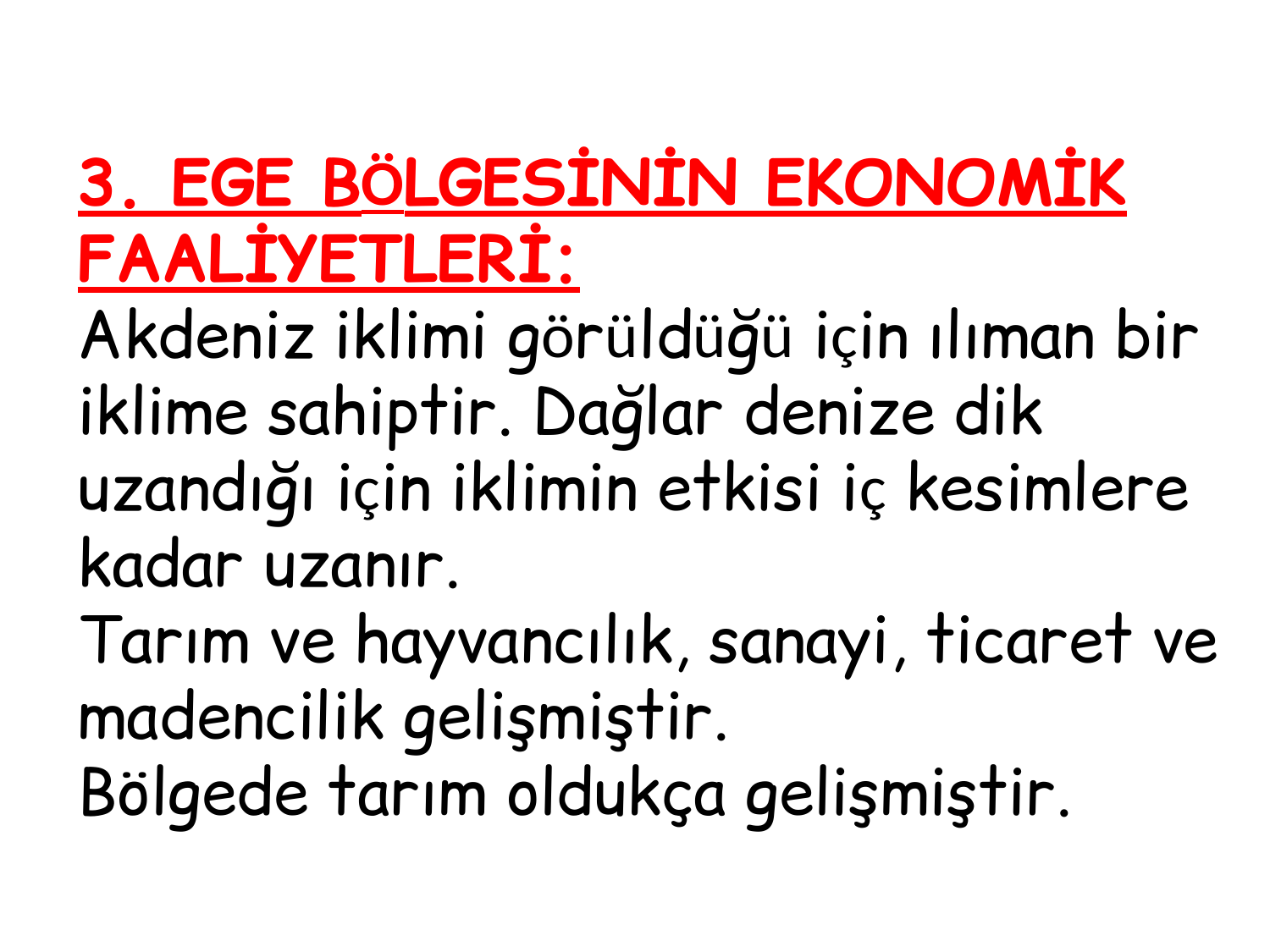

3. EGE BÖLGESİNİN EKONOMİK FAALİYETLERİ:
Akdeniz iklimi görüldüğü için ılıman bir iklime sahiptir. Dağlar denize dik uzandığı için iklimin etkisi iç kesimlere kadar uzanır.
Tarım ve hayvancılık, sanayi, ticaret ve madencilik gelişmiştir.
Bölgede tarım oldukça gelişmiştir.